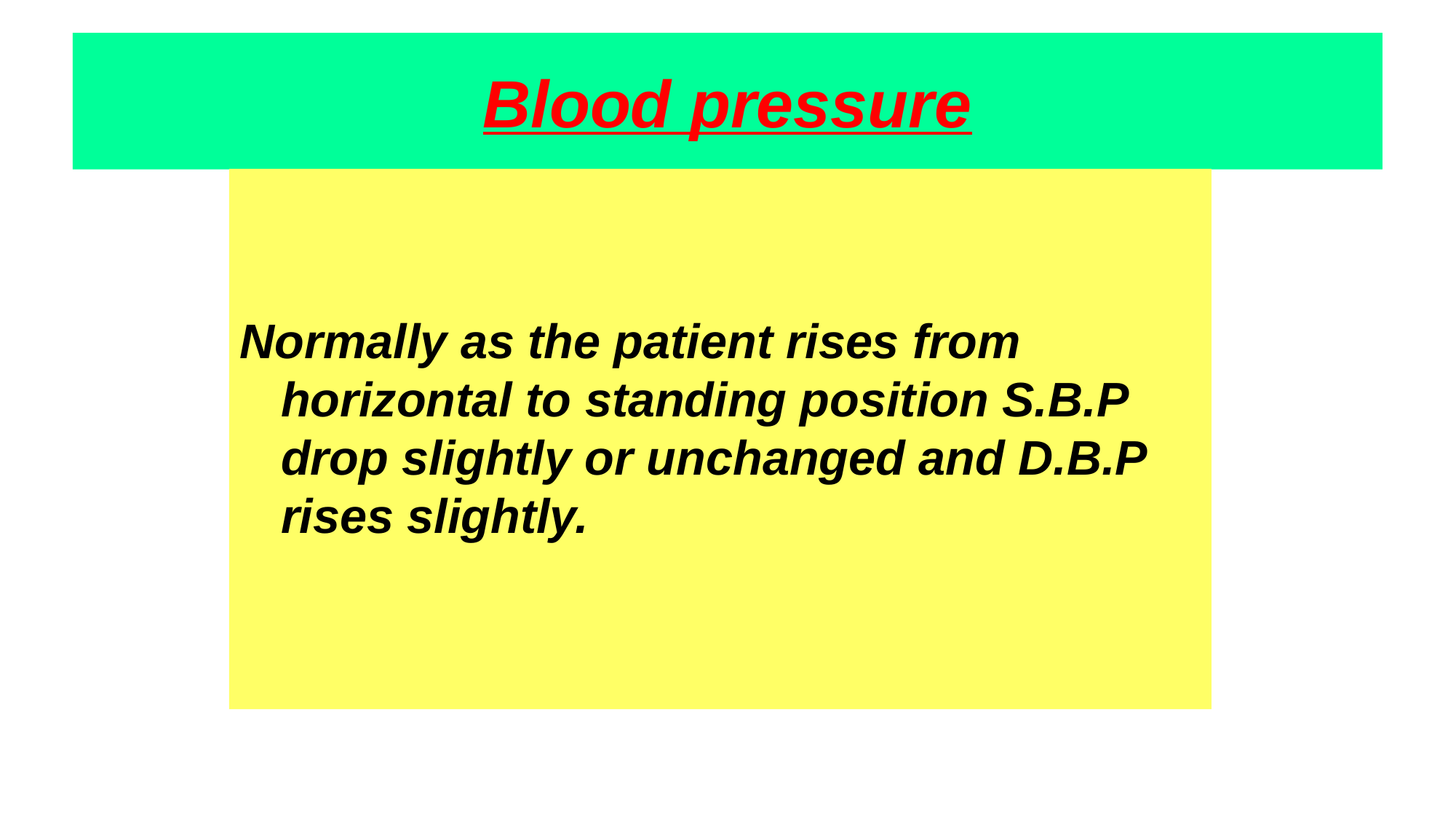

# Blood pressure

Normally as the patient rises from horizontal to standing position S.B.P drop slightly or unchanged and D.B.P rises slightly.